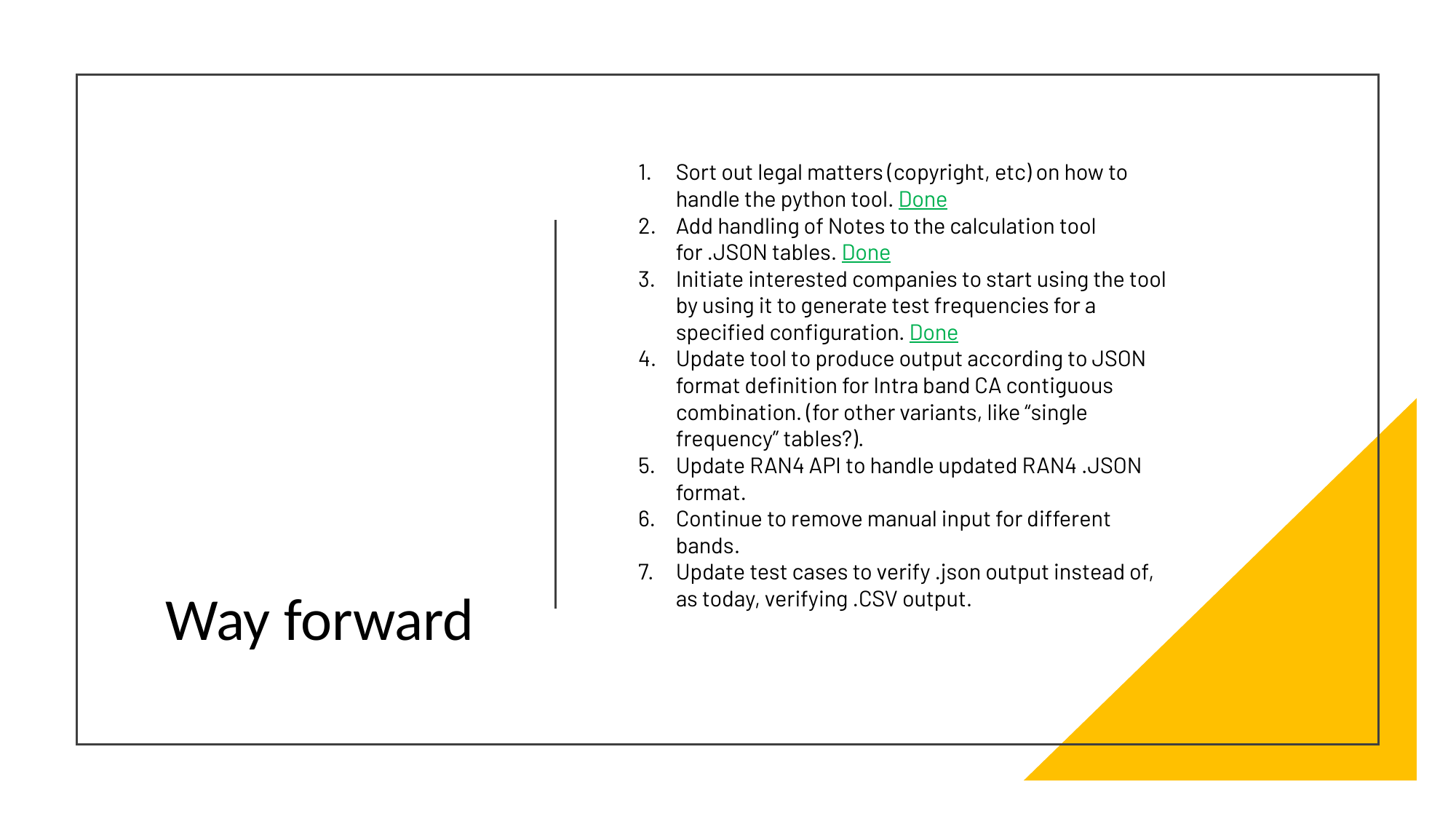

Sort out legal matters (copyright, etc) on how to handle the python tool. Done
Add handling of Notes to the calculation tool for .JSON tables. Done
Initiate interested companies to start using the tool by using it to generate test frequencies for a specified configuration. Done
Update tool to produce output according to JSON format definition for Intra band CA contiguous combination. (for other variants, like “single frequency” tables?).
Update RAN4 API to handle updated RAN4 .JSON format.
Continue to remove manual input for different bands.
Update test cases to verify .json output instead of, as today, verifying .CSV output.

# Way forward